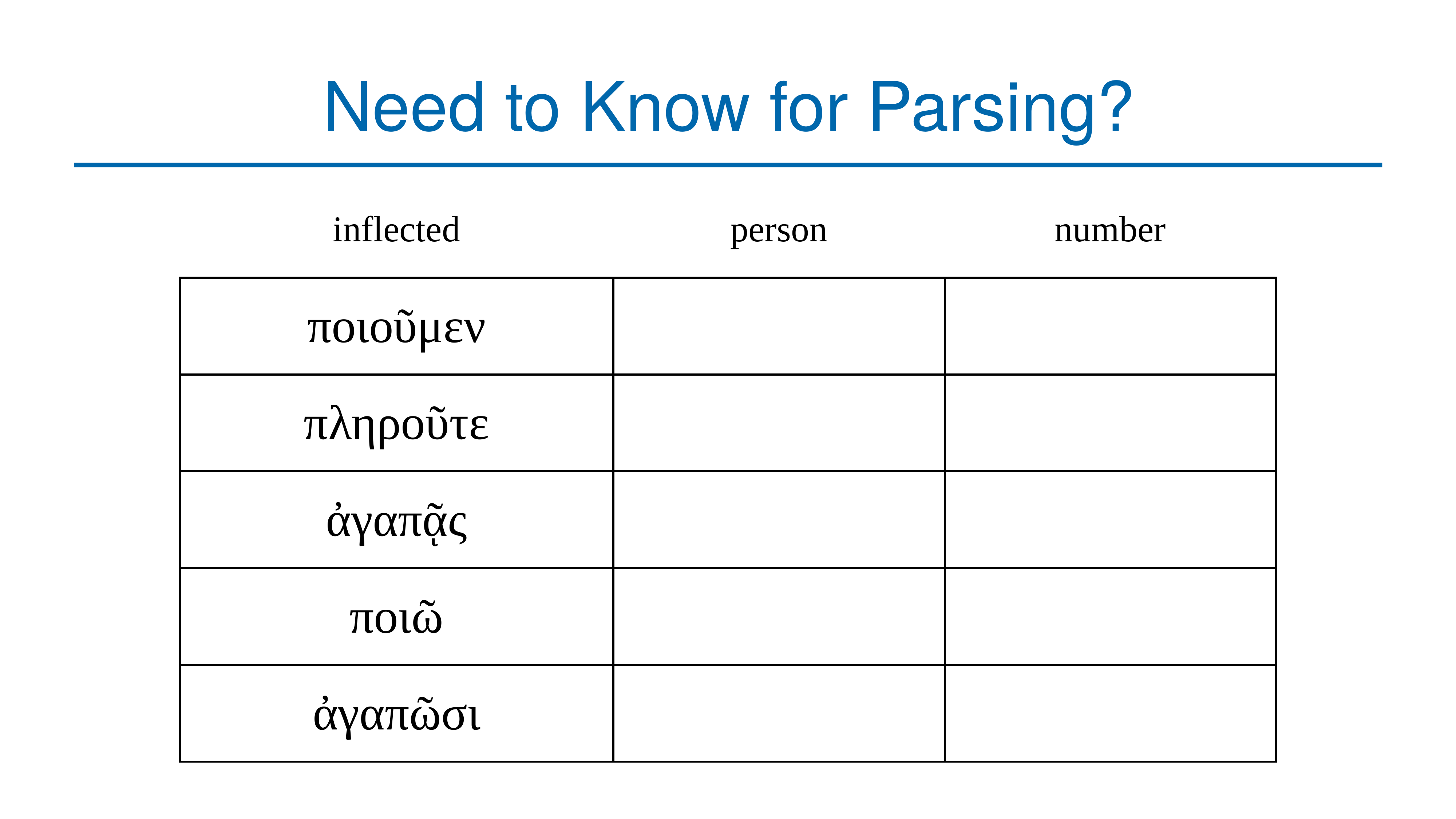

# Need to Know for Parsing?
| inflected | person | number |
| --- | --- | --- |
| ποιοῦμεν |  |  |
| πληροῦτε |  |  |
| ἀγαπᾷς |  |  |
| ποιῶ |  |  |
| ἀγαπῶσι |  |  |